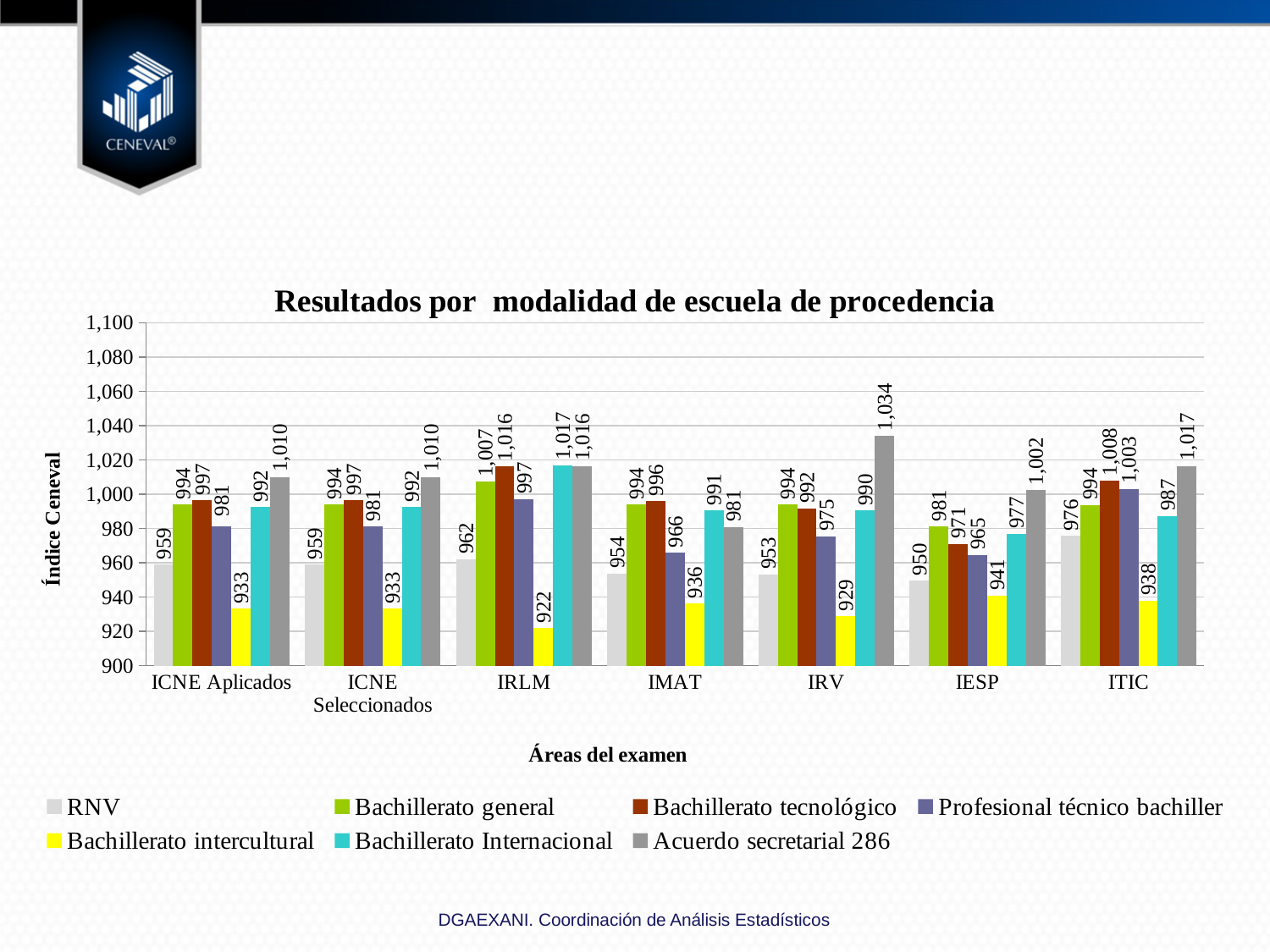

### Chart: Resultados por  modalidad de escuela de procedencia

| Category | RNV | Bachillerato general | Bachillerato tecnológico | Profesional técnico bachiller | Bachillerato intercultural | Bachillerato Internacional | Acuerdo secretarial 286 |
|---|---|---|---|---|---|---|---|
| ICNE Aplicados | 958.8790170132326 | 993.9586460704079 | 996.5715809828632 | 981.2356224217423 | 933.1604095563156 | 992.468085106383 | 1009.9710982658976 |
| ICNE Seleccionados | 958.8790170132326 | 993.9586460704079 | 996.5715809828632 | 981.2356224217423 | 933.1604095563156 | 992.468085106383 | 1009.9710982658976 |
| IRLM | 962.0037807183388 | 1007.186092683163 | 1016.291925051678 | 997.185149235623 | 921.9795221842984 | 1017.0212765957431 | 1016.3872832369942 |
| IMAT | 953.8090737240076 | 993.9446031669169 | 996.0685470427419 | 965.8699344819195 | 936.211604095563 | 990.6382978723404 | 980.7947976878637 |
| IRV | 953.241965973535 | 993.8603457459675 | 991.5949856637995 | 975.3700558116961 | 928.9419795221845 | 990.4255319148937 | 1033.815028901735 |
| IESP | 949.7258979206067 | 981.1064839475087 | 971.0342068413679 | 964.7197282213072 | 940.8191126279863 | 977.021276595743 | 1002.3410404624274 |
| ITIC | 975.6143667296786 | 993.6957048084838 | 1007.8682403147277 | 1003.033244358167 | 937.8498293515354 | 987.234042553194 | 1016.5173410404625 |
DGAEXANI. Coordinación de Análisis Estadísticos